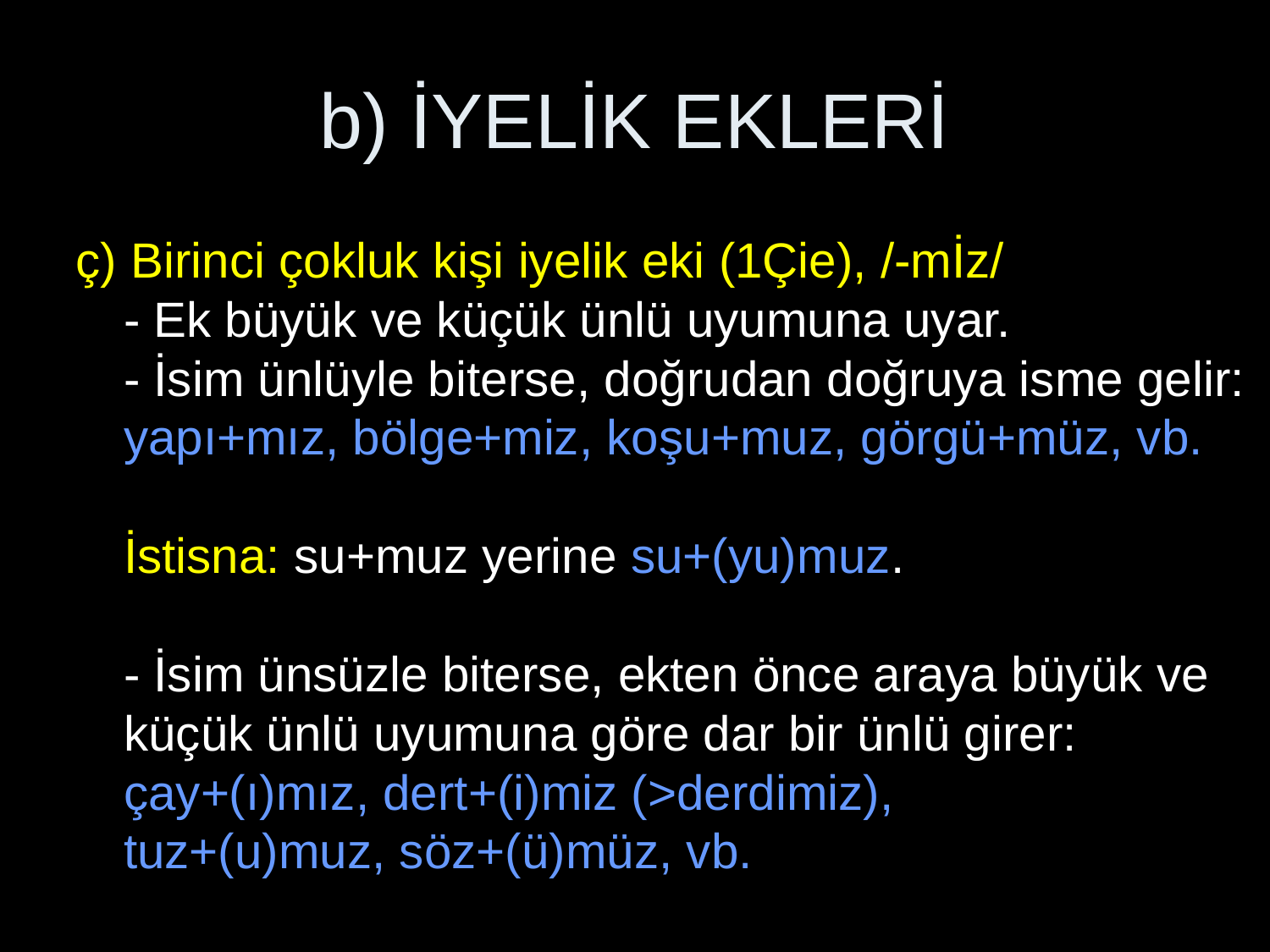

# b) İYELİK EKLERİ
ç) Birinci çokluk kişi iyelik eki (1Çie), /-mİz/
- Ek büyük ve küçük ünlü uyumuna uyar.
- İsim ünlüyle biterse, doğrudan doğruya isme gelir:
yapı+mız, bölge+miz, koşu+muz, görgü+müz, vb.
İstisna: su+muz yerine su+(yu)muz.
- İsim ünsüzle biterse, ekten önce araya büyük ve küçük ünlü uyumuna göre dar bir ünlü girer:
çay+(ı)mız, dert+(i)miz (>derdimiz),
tuz+(u)muz, söz+(ü)müz, vb.